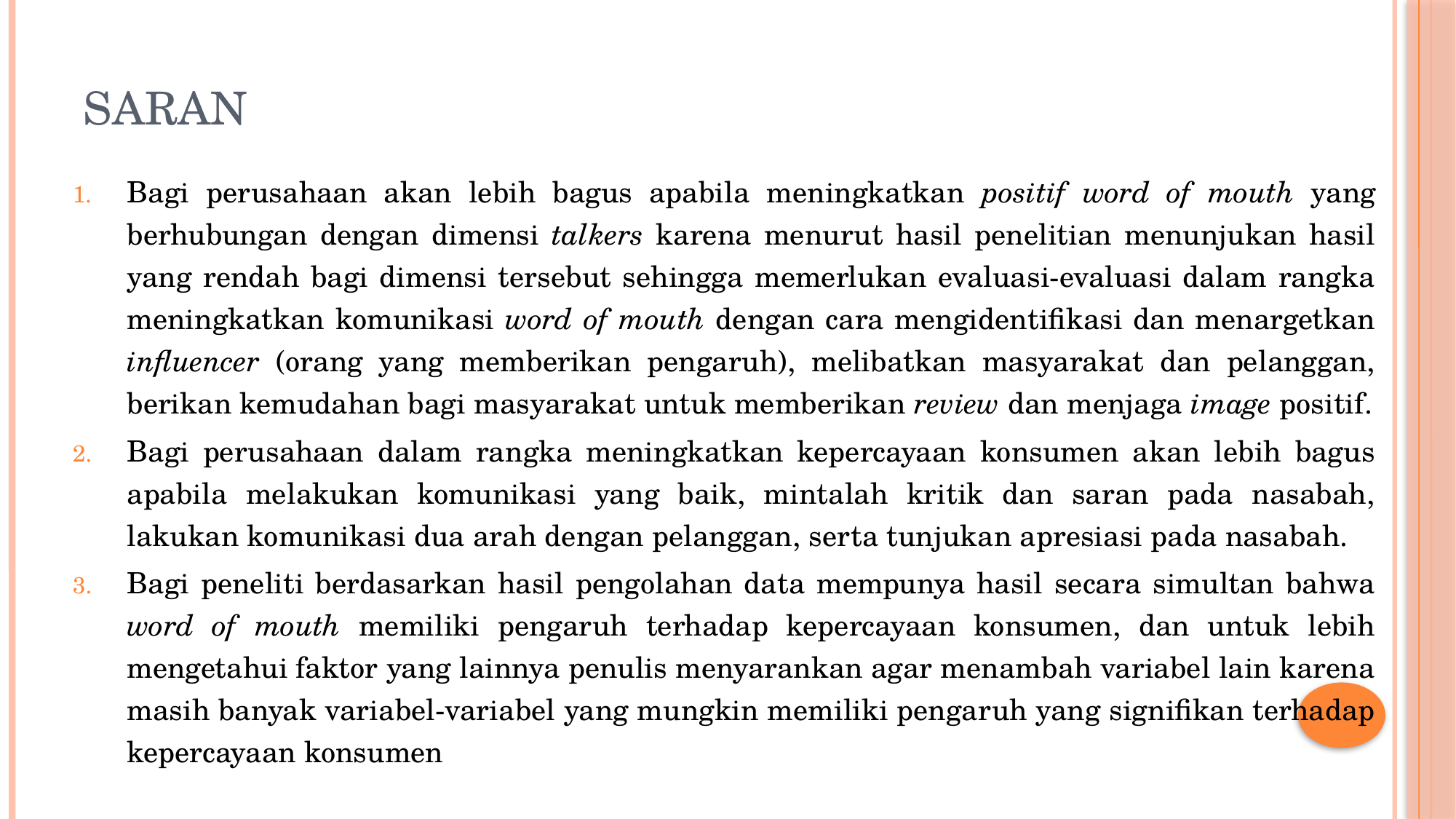

# Saran
Bagi perusahaan akan lebih bagus apabila meningkatkan positif word of mouth yang berhubungan dengan dimensi talkers karena menurut hasil penelitian menunjukan hasil yang rendah bagi dimensi tersebut sehingga memerlukan evaluasi-evaluasi dalam rangka meningkatkan komunikasi word of mouth dengan cara mengidentifikasi dan menargetkan influencer (orang yang memberikan pengaruh), melibatkan masyarakat dan pelanggan, berikan kemudahan bagi masyarakat untuk memberikan review dan menjaga image positif.
Bagi perusahaan dalam rangka meningkatkan kepercayaan konsumen akan lebih bagus apabila melakukan komunikasi yang baik, mintalah kritik dan saran pada nasabah, lakukan komunikasi dua arah dengan pelanggan, serta tunjukan apresiasi pada nasabah.
Bagi peneliti berdasarkan hasil pengolahan data mempunya hasil secara simultan bahwa word of mouth memiliki pengaruh terhadap kepercayaan konsumen, dan untuk lebih mengetahui faktor yang lainnya penulis menyarankan agar menambah variabel lain karena masih banyak variabel-variabel yang mungkin memiliki pengaruh yang signifikan terhadap kepercayaan konsumen